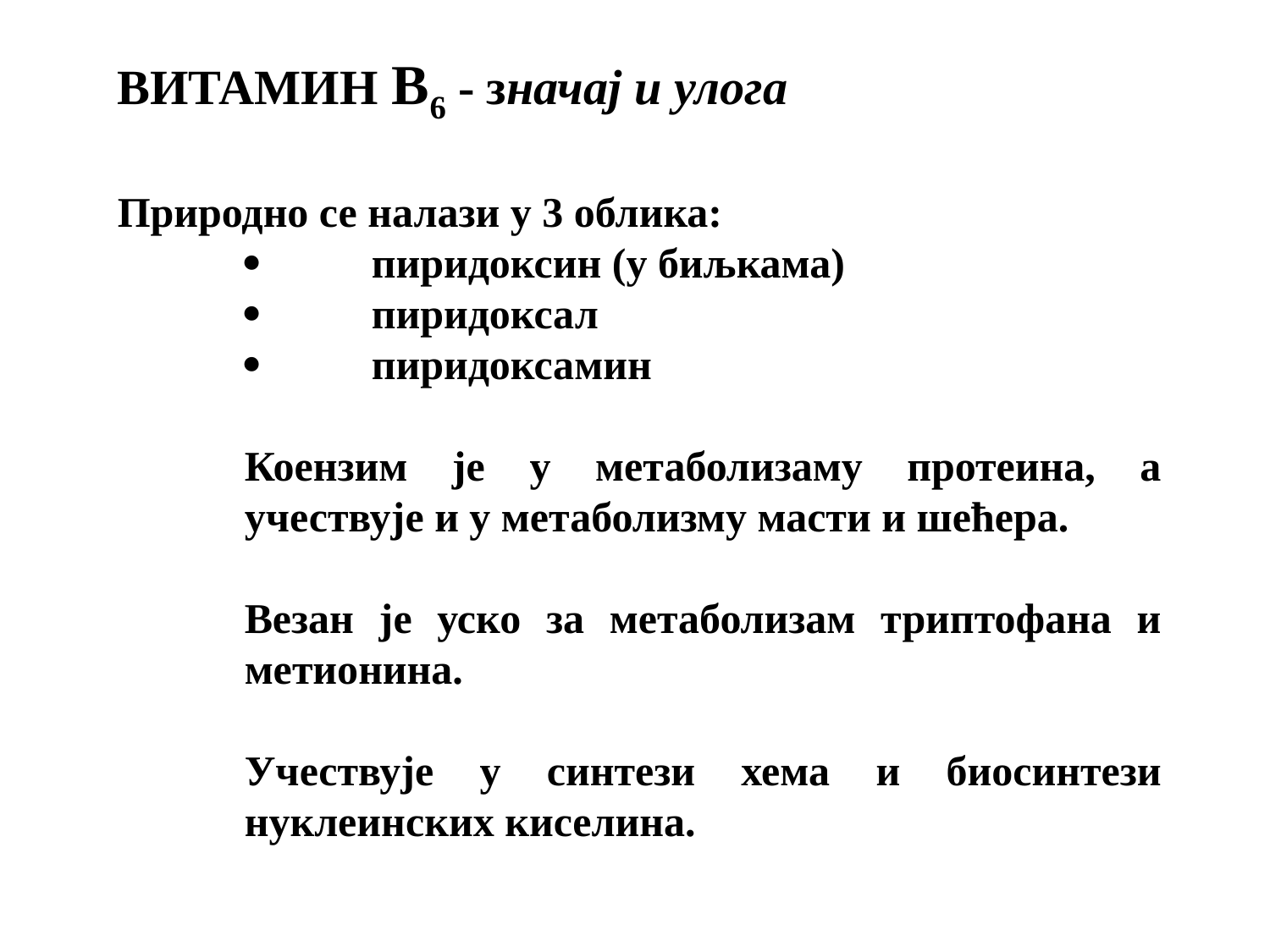

ВИТАМИН B6 - значај и улога

Природно се налази у 3 облика:
•	пиридоксин (у биљкама)
•	пиридоксал
•	пиридоксамин

Коензим је у метаболизаму протеина, а учествује и у метаболизму масти и шећера.

Везан је уско за метаболизам триптофана и метионина.

Учествује у синтези хема и биосинтези нуклеинских киселина.